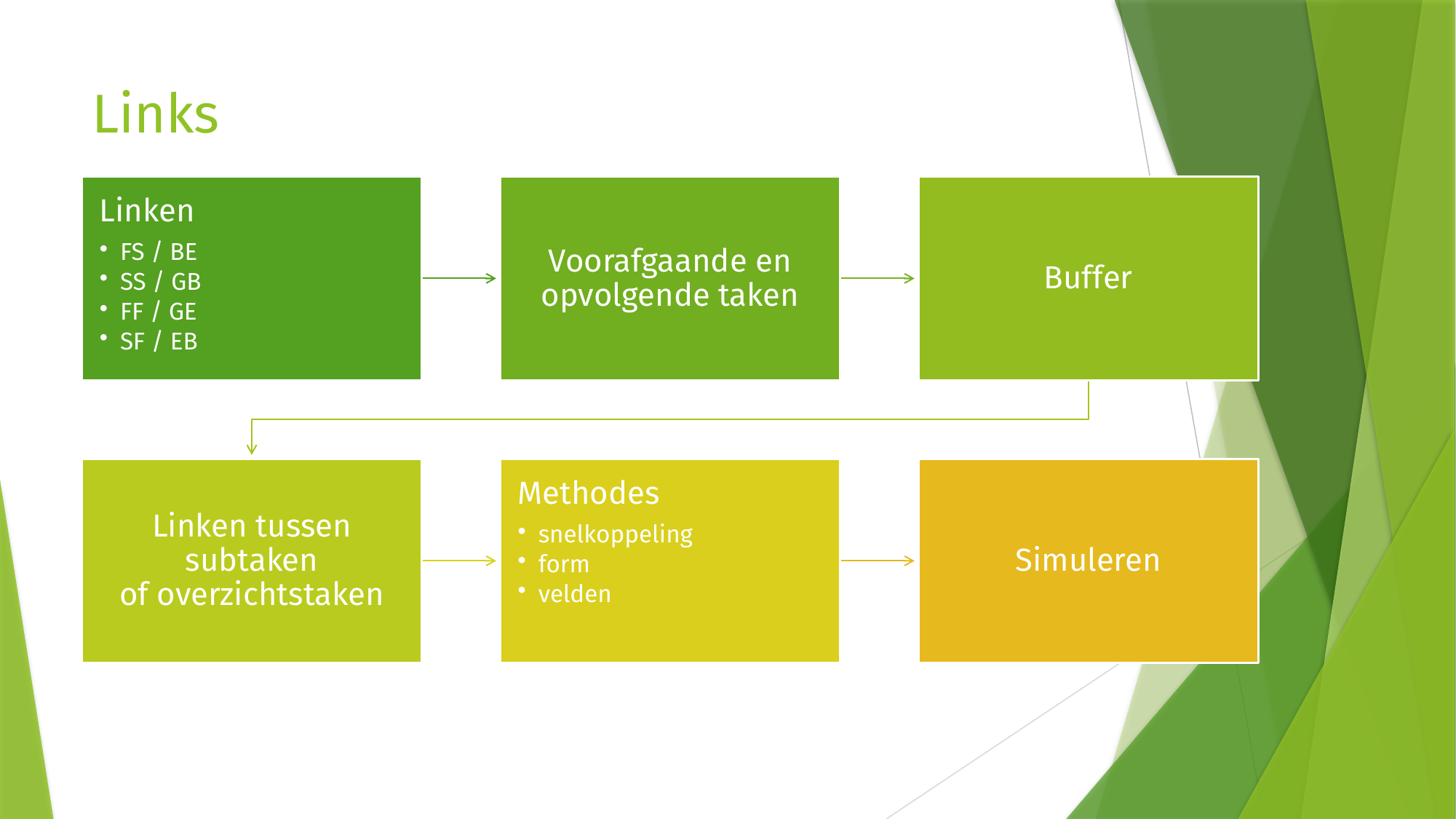

# Links

Linken
FS / BE
SS / GB
FF / GE
SF / EB

Voorafgaande en opvolgende taken

Buffer

Linken tussen subtaken
of overzichtstaken

Methodes
snelkoppeling
form
velden
Simuleren